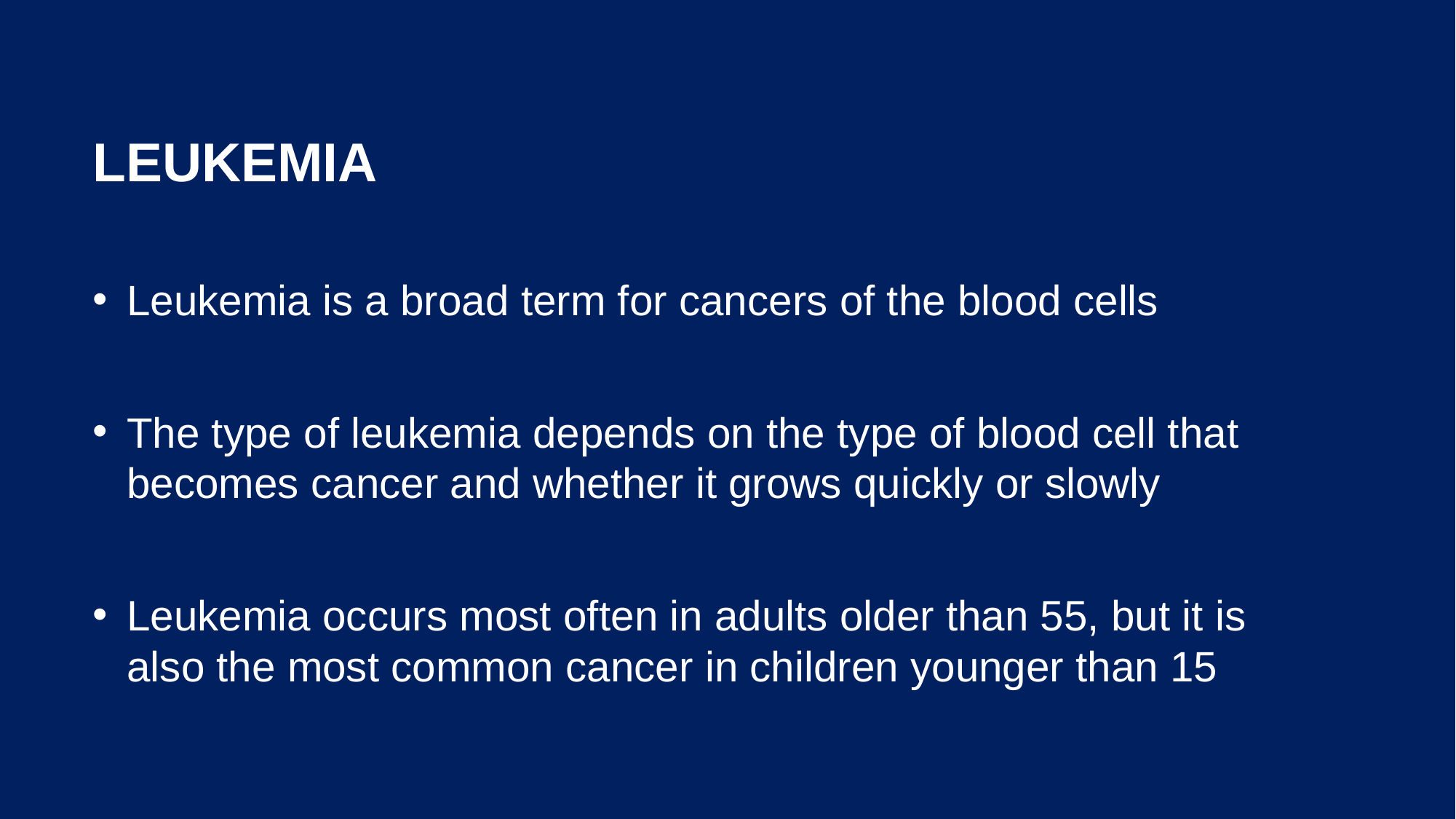

# Leukemia

Leukemia is a broad term for cancers of the blood cells

The type of leukemia depends on the type of blood cell that becomes cancer and whether it grows quickly or slowly

Leukemia occurs most often in adults older than 55, but it is also the most common cancer in children younger than 15